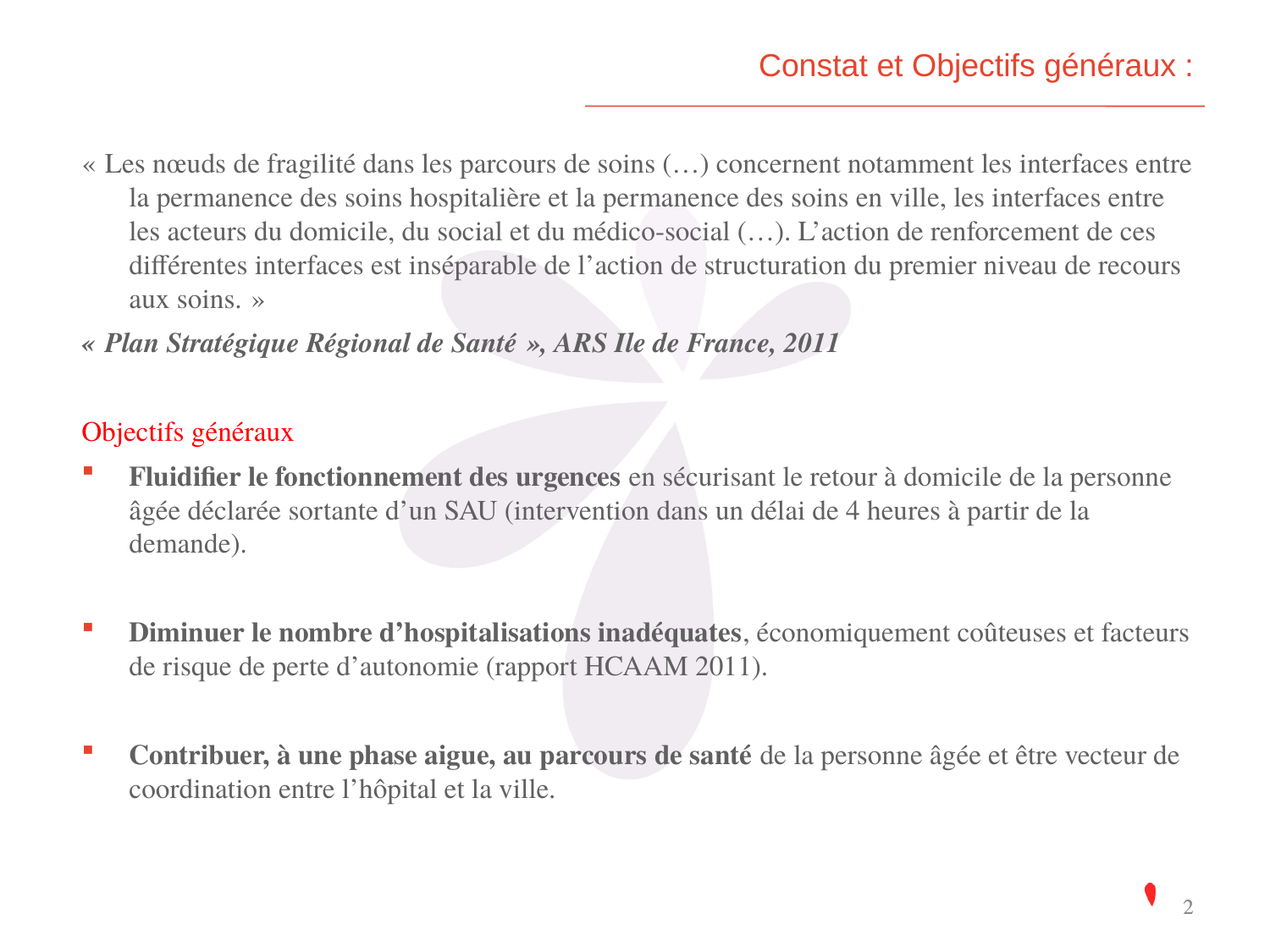

# Constat et Objectifs généraux :
« Les nœuds de fragilité dans les parcours de soins (…) concernent notamment les interfaces entre la permanence des soins hospitalière et la permanence des soins en ville, les interfaces entre les acteurs du domicile, du social et du médico-social (…). L’action de renforcement de ces différentes interfaces est inséparable de l’action de structuration du premier niveau de recours  aux soins. »
« Plan Stratégique Régional de Santé », ARS Ile de France, 2011

Objectifs généraux
Fluidifier le fonctionnement des urgences en sécurisant le retour à domicile de la personne âgée déclarée sortante d’un SAU (intervention dans un délai de 4 heures à partir de la demande).

Diminuer le nombre d’hospitalisations inadéquates, économiquement coûteuses et facteurs de risque de perte d’autonomie (rapport HCAAM 2011).

Contribuer, à une phase aigue, au parcours de santé de la personne âgée et être vecteur de coordination entre l’hôpital et la ville.